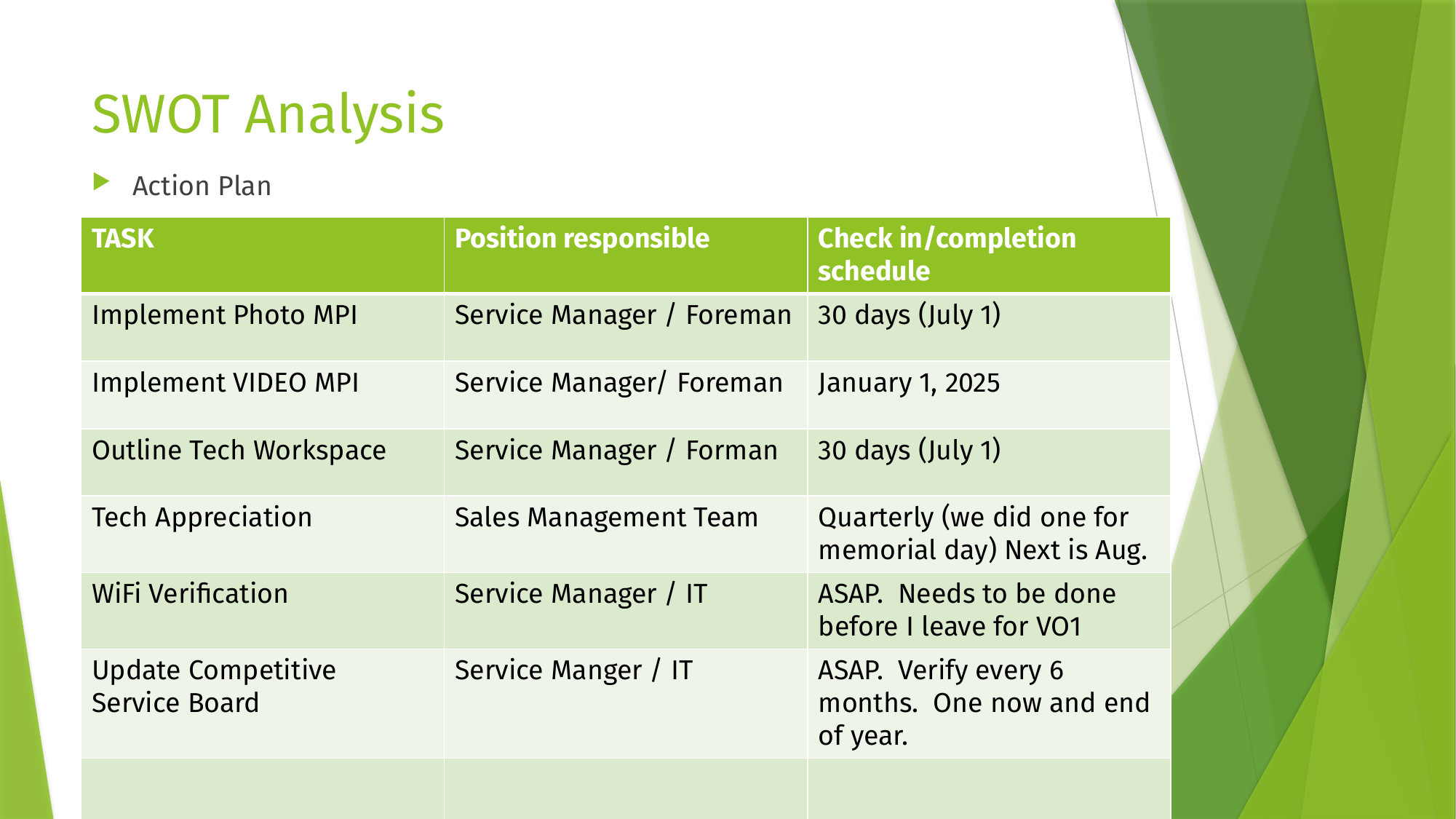

# SWOT Analysis
Action Plan

| TASK | Position responsible | Check in/completion schedule |
| --- | --- | --- |
| Implement Photo MPI | Service Manager / Foreman | 30 days (July 1) |
| Implement VIDEO MPI | Service Manager/ Foreman | January 1, 2025 |
| Outline Tech Workspace | Service Manager / Forman | 30 days (July 1) |
| Tech Appreciation | Sales Management Team | Quarterly (we did one for memorial day) Next is Aug. |
| WiFi Verification | Service Manager / IT | ASAP. Needs to be done before I leave for VO1 |
| Update Competitive Service Board | Service Manger / IT | ASAP. Verify every 6 months. One now and end of year. |
|  |  |  |